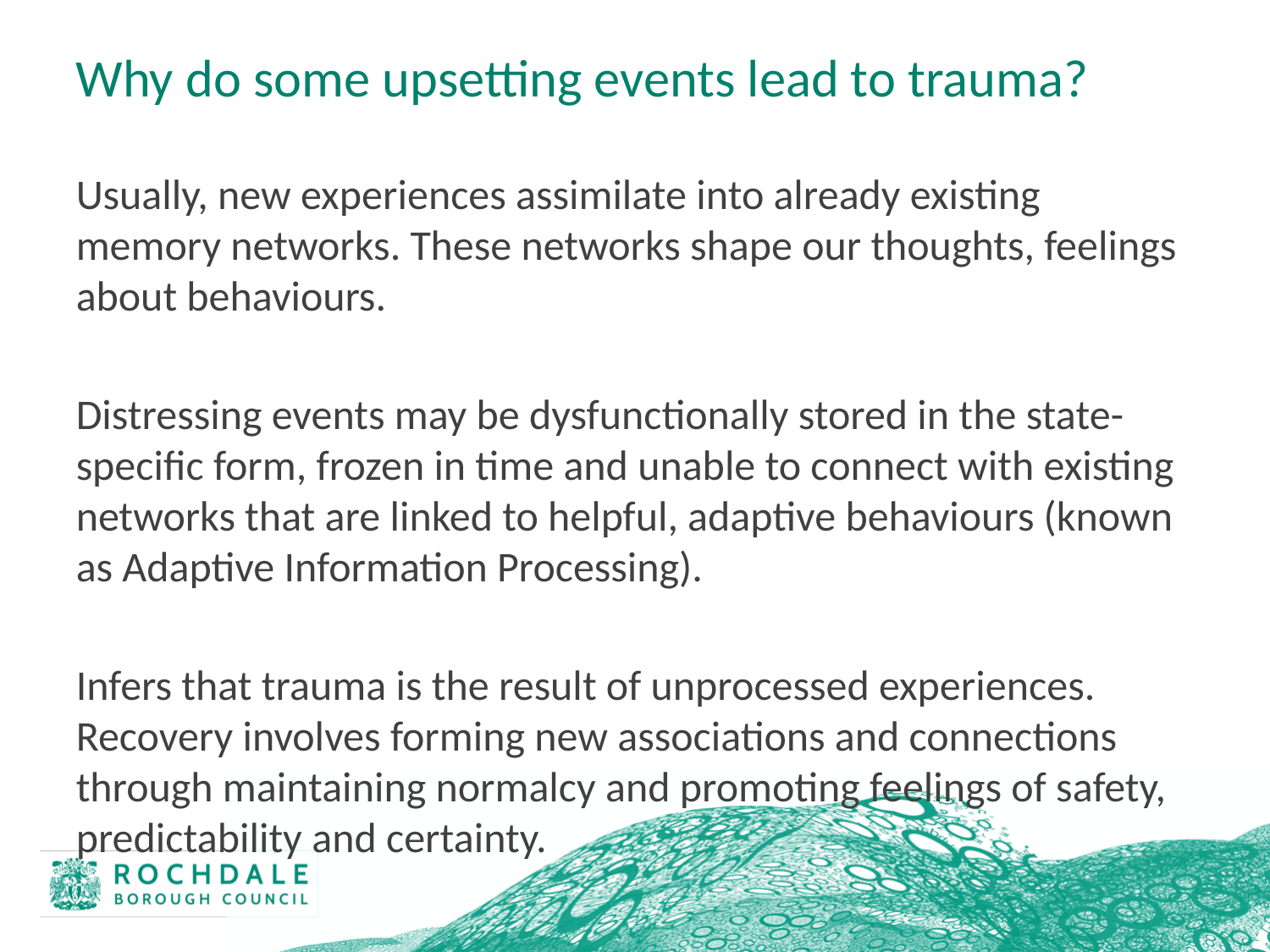

# Why do some upsetting events lead to trauma?
Usually, new experiences assimilate into already existing memory networks. These networks shape our thoughts, feelings about behaviours.

Distressing events may be dysfunctionally stored in the state-specific form, frozen in time and unable to connect with existing networks that are linked to helpful, adaptive behaviours (known as Adaptive Information Processing).

Infers that trauma is the result of unprocessed experiences. Recovery involves forming new associations and connections through maintaining normalcy and promoting feelings of safety, predictability and certainty.